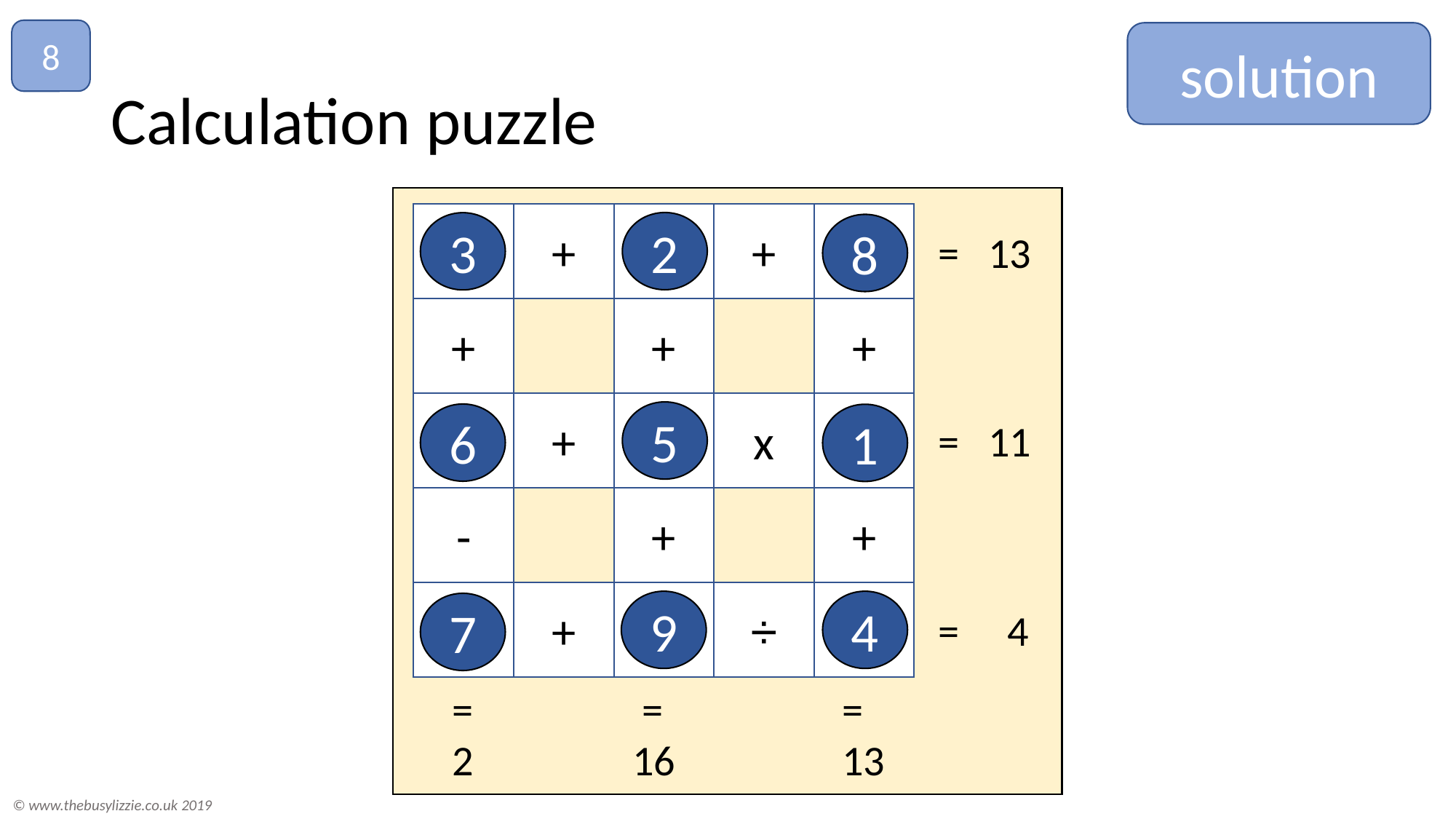

8
solution
# Calculation puzzle

+

+
+
+

+

+

x
+
-

+

+

÷
2
3
8
=   13
5
6
1
=   11
9
4
7
=     4
 =
 13
 =
 2
 =
16
© www.thebusylizzie.co.uk 2019